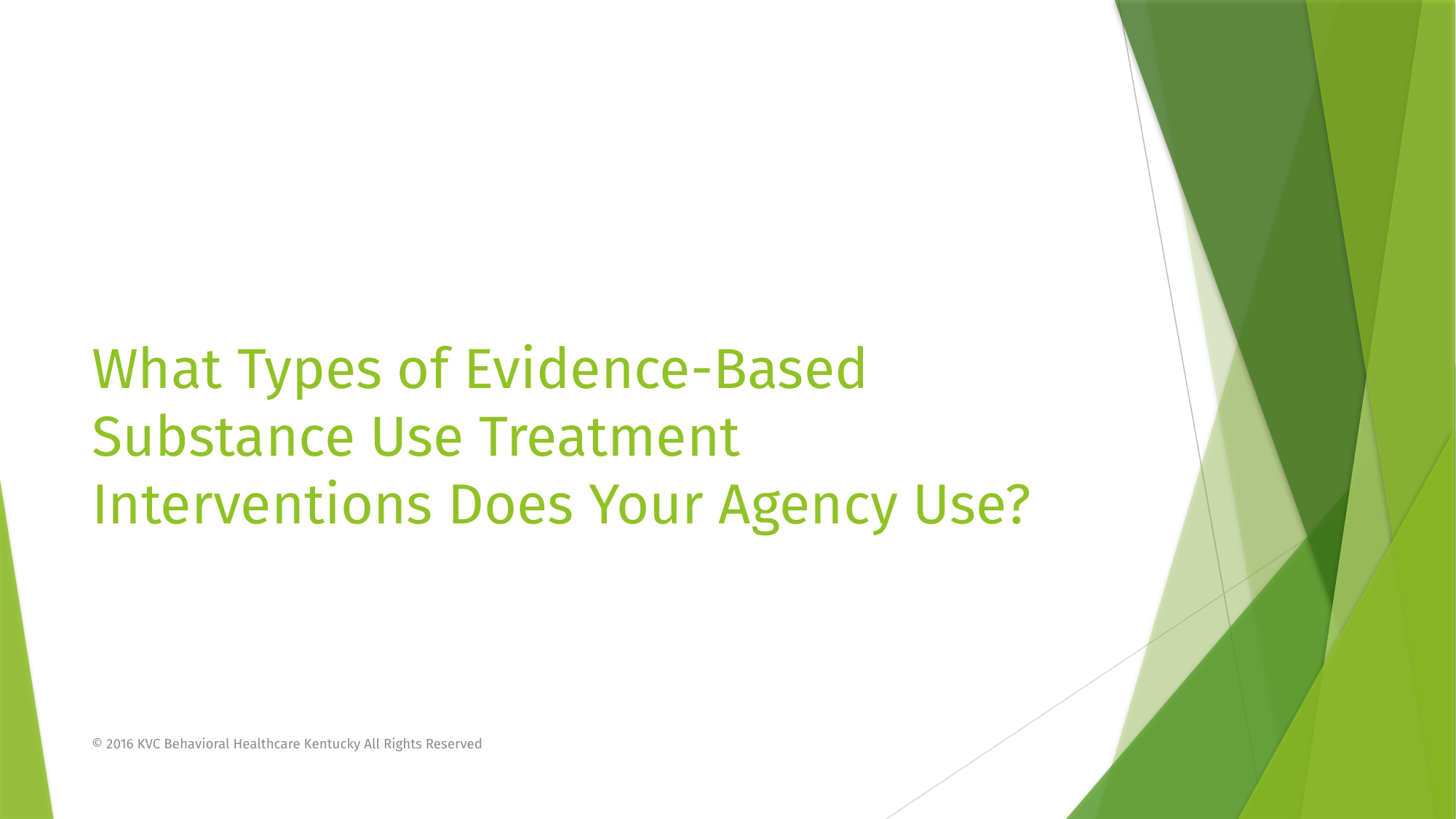

# What Types of Evidence-Based Substance Use Treatment Interventions Does Your Agency Use?

© 2016 KVC Behavioral Healthcare Kentucky All Rights Reserved